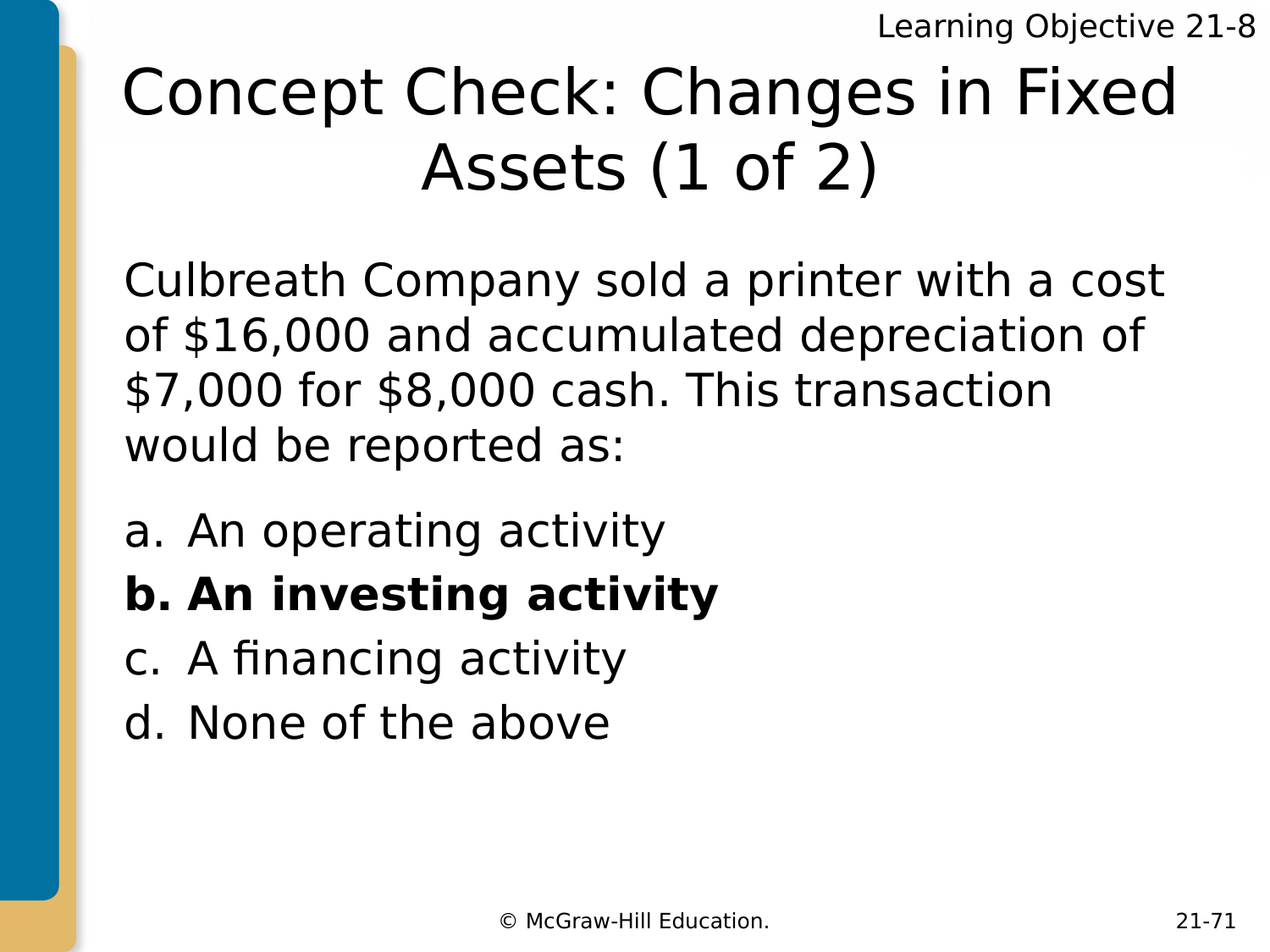

Learning Objective 21-8
# Concept Check: Changes in Fixed Assets (1 of 2)
Culbreath Company sold a printer with a cost of $16,000 and accumulated depreciation of $7,000 for $8,000 cash. This transaction would be reported as:
An operating activity
An investing activity
A financing activity
None of the above